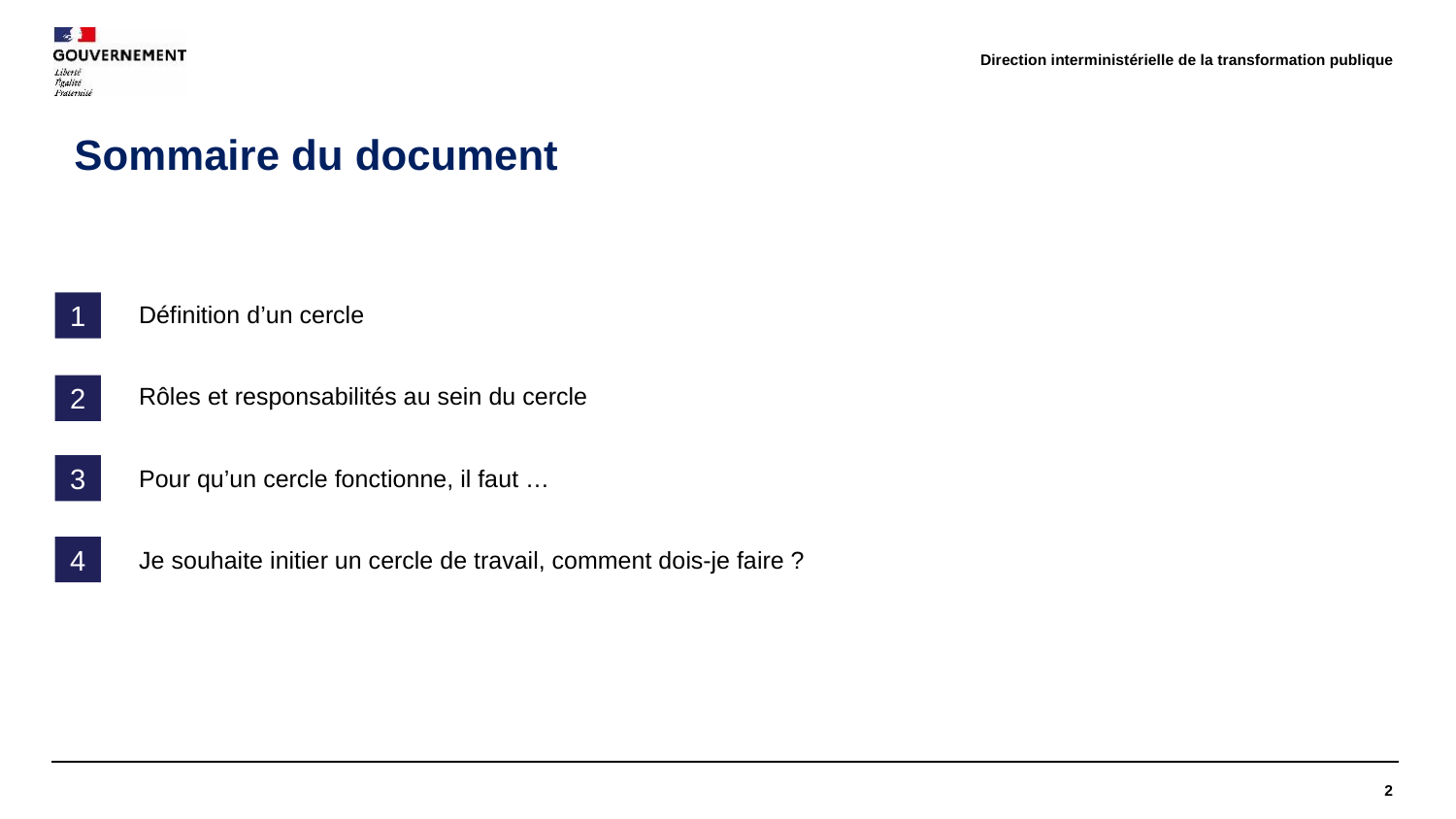

Direction interministérielle de la transformation publique
# Sommaire du document
1
Définition d’un cercle
Rôles et responsabilités au sein du cercle
Pour qu’un cercle fonctionne, il faut …
Je souhaite initier un cercle de travail, comment dois-je faire ?

2
3
4
2